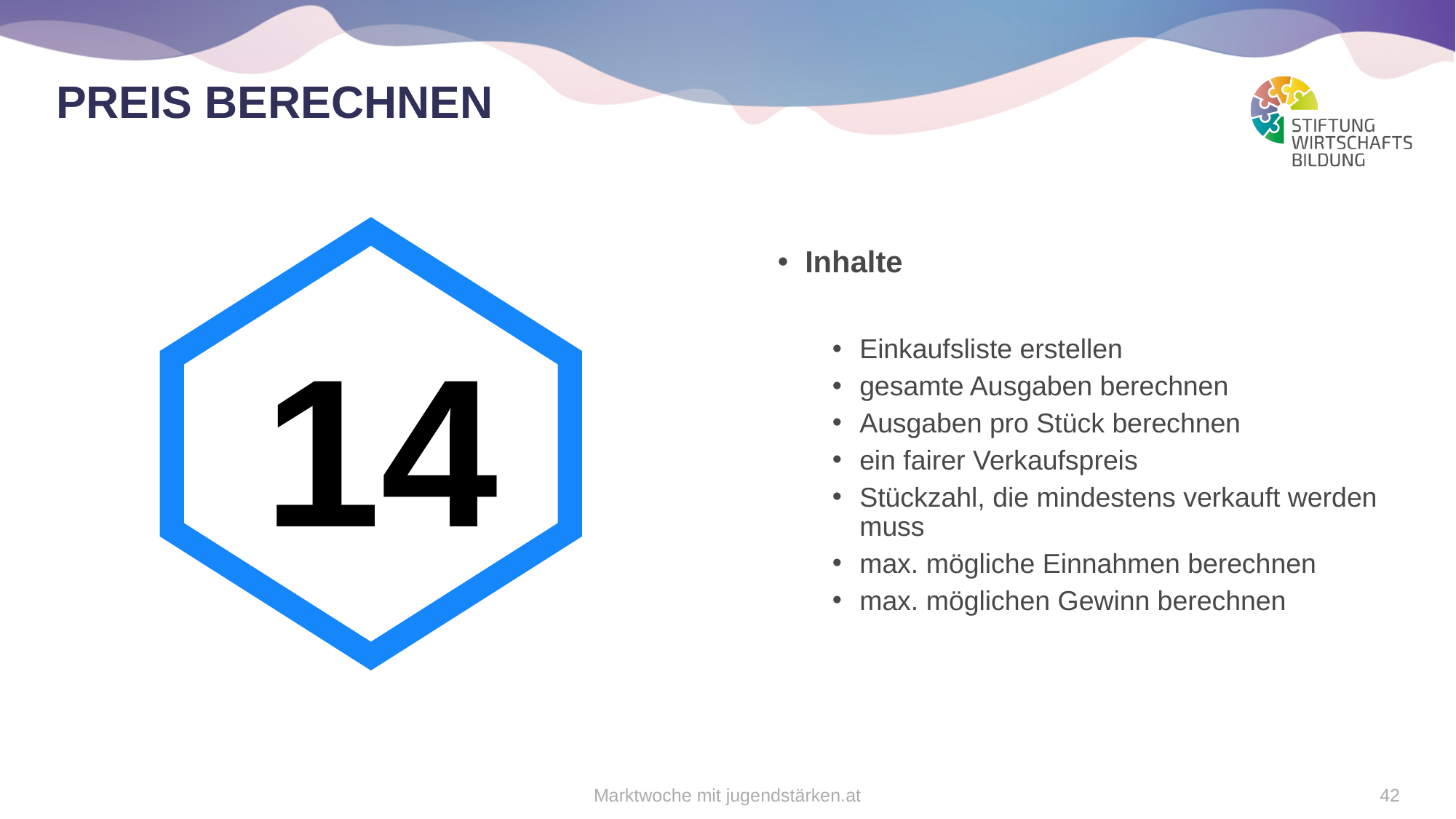

# Preis berechnen

14
Inhalte

Einkaufsliste erstellen
gesamte Ausgaben berechnen
Ausgaben pro Stück berechnen
ein fairer Verkaufspreis
Stückzahl, die mindestens verkauft werden muss
max. mögliche Einnahmen berechnen
max. möglichen Gewinn berechnen

Marktwoche mit jugendstärken.at
42